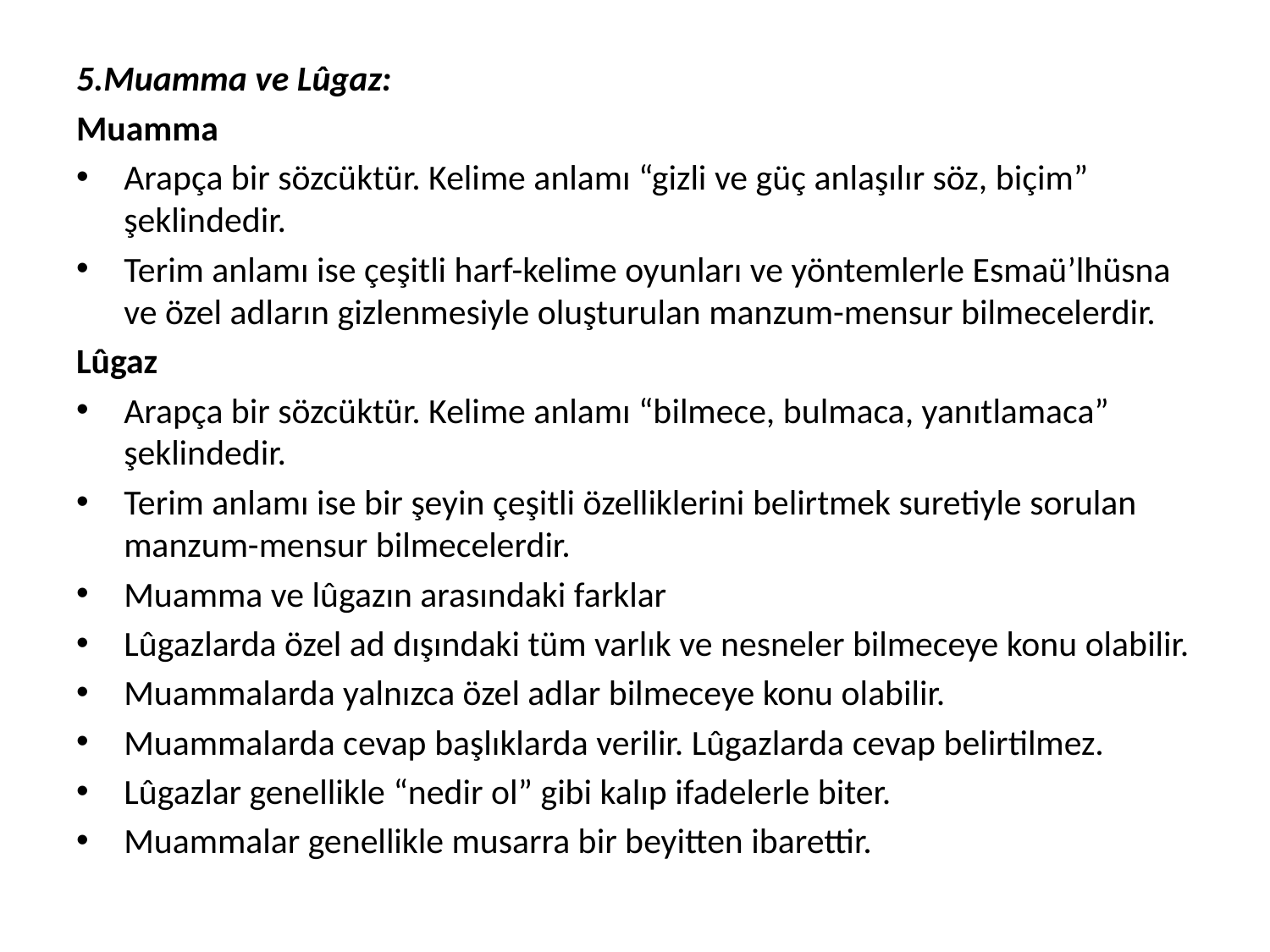

5.Muamma ve Lûgaz:
Muamma
Arapça bir sözcüktür. Kelime anlamı “gizli ve güç anlaşılır söz, biçim” şeklindedir.
Terim anlamı ise çeşitli harf-kelime oyunları ve yöntemlerle Esmaü’lhüsna ve özel adların gizlenmesiyle oluşturulan manzum-mensur bilmecelerdir.
Lûgaz
Arapça bir sözcüktür. Kelime anlamı “bilmece, bulmaca, yanıtlamaca” şeklindedir.
Terim anlamı ise bir şeyin çeşitli özelliklerini belirtmek suretiyle sorulan manzum-mensur bilmecelerdir.
Muamma ve lûgazın arasındaki farklar
Lûgazlarda özel ad dışındaki tüm varlık ve nesneler bilmeceye konu olabilir.
Muammalarda yalnızca özel adlar bilmeceye konu olabilir.
Muammalarda cevap başlıklarda verilir. Lûgazlarda cevap belirtilmez.
Lûgazlar genellikle “nedir ol” gibi kalıp ifadelerle biter.
Muammalar genellikle musarra bir beyitten ibarettir.